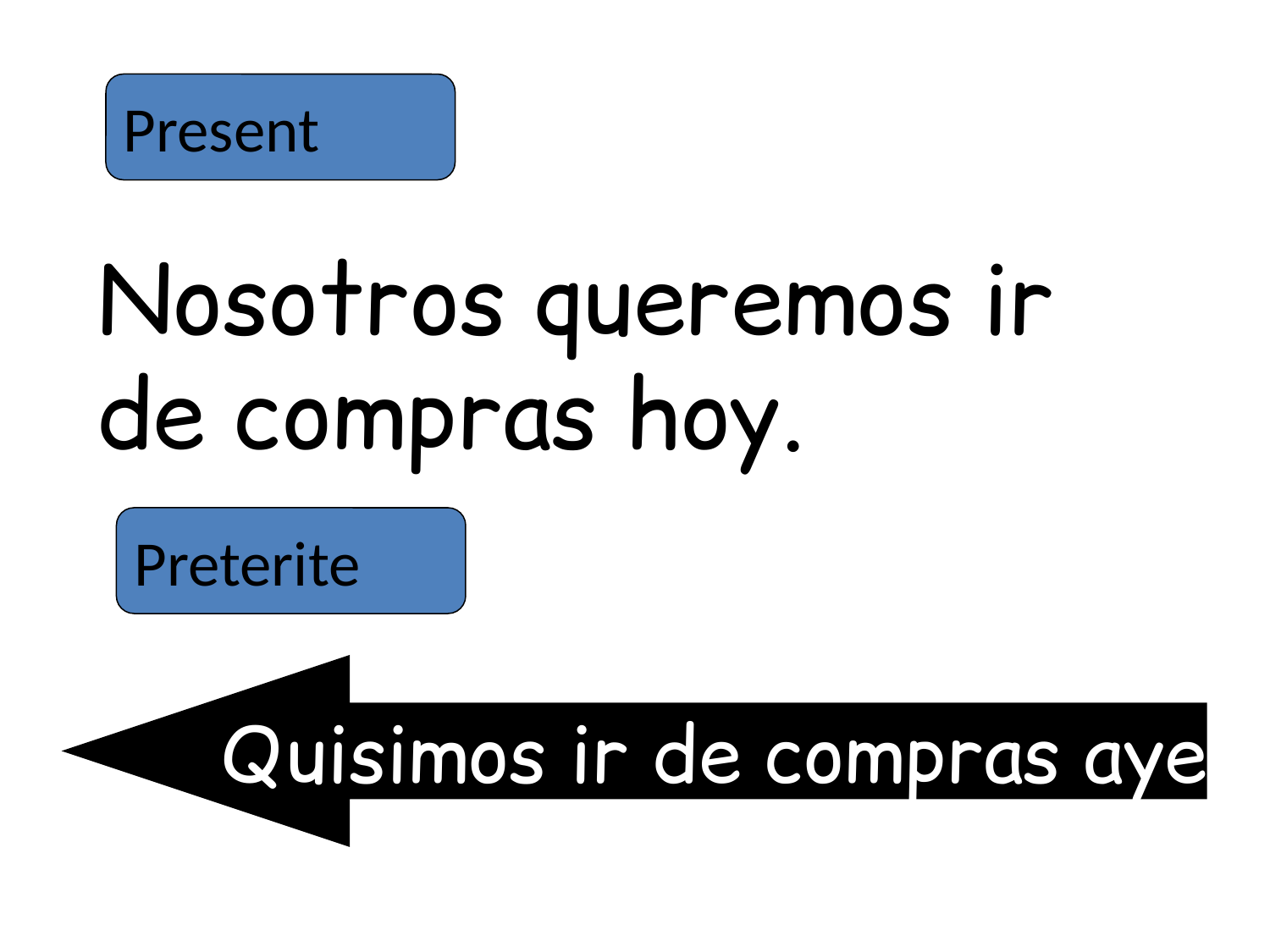

Present
Nosotros queremos ir de compras hoy.
Preterite
Quisimos ir de compras ayer.